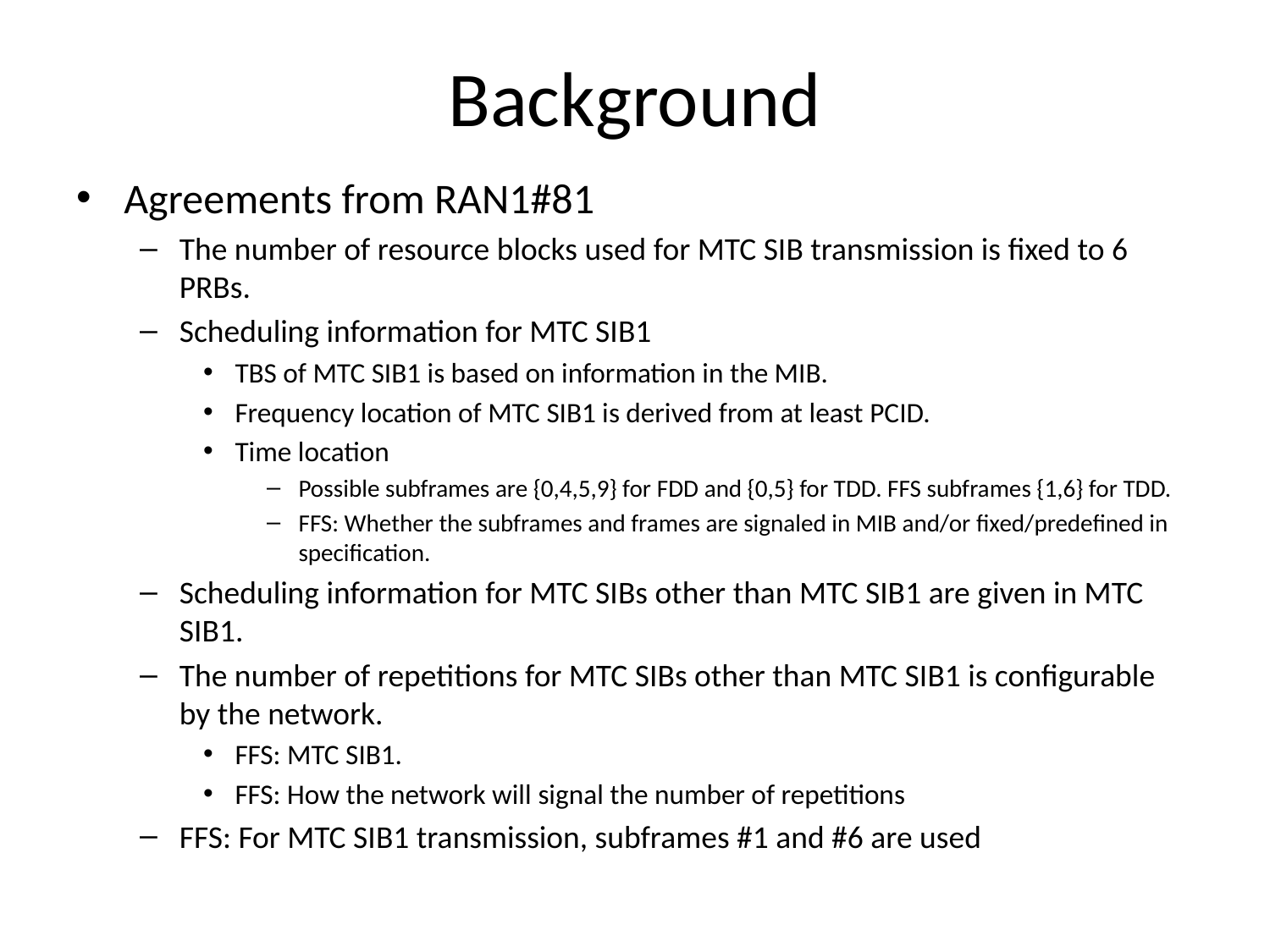

# Background
Agreements from RAN1#81
The number of resource blocks used for MTC SIB transmission is fixed to 6 PRBs.
Scheduling information for MTC SIB1
TBS of MTC SIB1 is based on information in the MIB.
Frequency location of MTC SIB1 is derived from at least PCID.
Time location
Possible subframes are {0,4,5,9} for FDD and {0,5} for TDD. FFS subframes {1,6} for TDD.
FFS: Whether the subframes and frames are signaled in MIB and/or fixed/predefined in specification.
Scheduling information for MTC SIBs other than MTC SIB1 are given in MTC SIB1.
The number of repetitions for MTC SIBs other than MTC SIB1 is configurable by the network.
FFS: MTC SIB1.
FFS: How the network will signal the number of repetitions
FFS: For MTC SIB1 transmission, subframes #1 and #6 are used